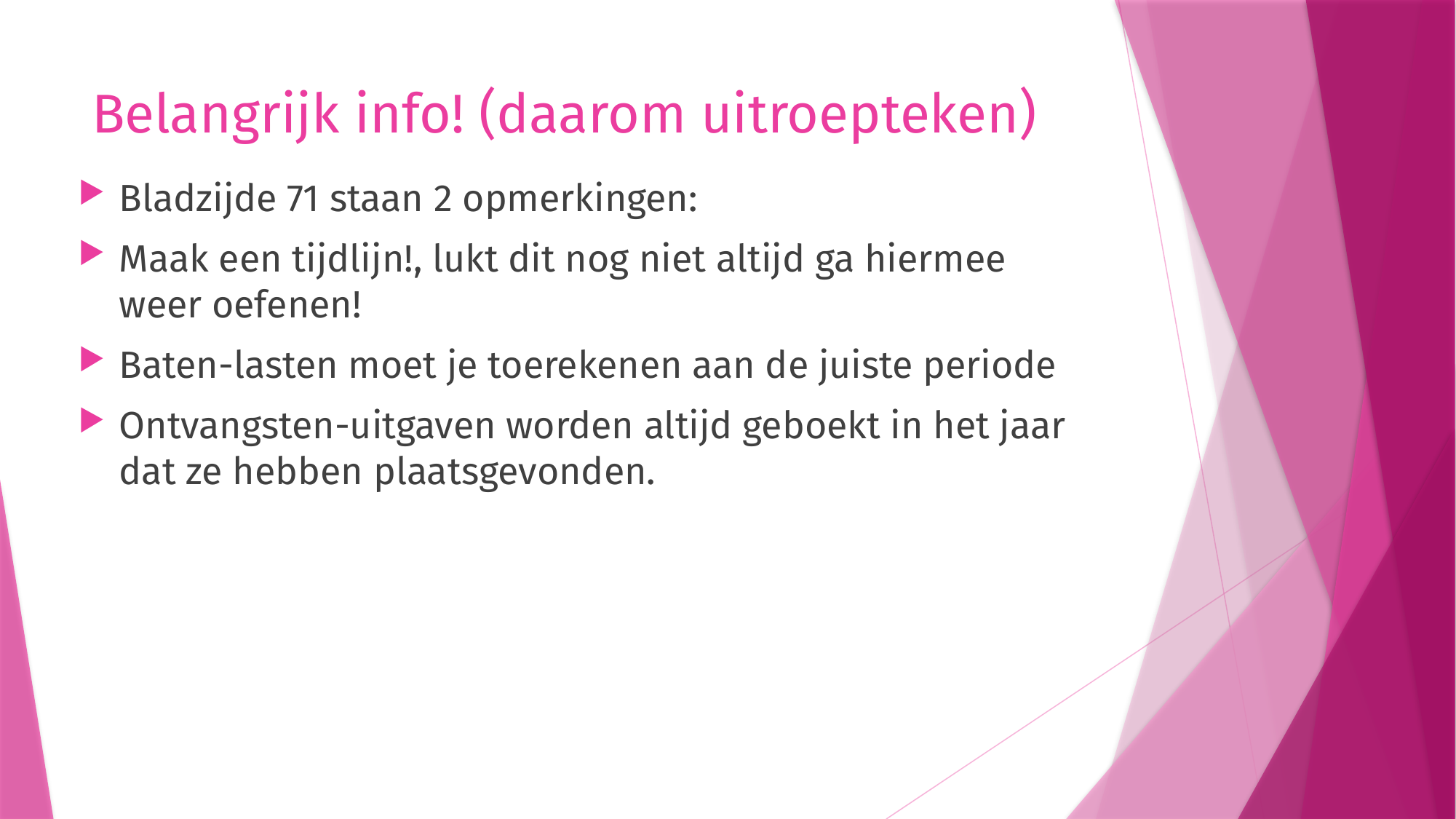

# Belangrijk info! (daarom uitroepteken)
Bladzijde 71 staan 2 opmerkingen:
Maak een tijdlijn!, lukt dit nog niet altijd ga hiermee weer oefenen!
Baten-lasten moet je toerekenen aan de juiste periode
Ontvangsten-uitgaven worden altijd geboekt in het jaar dat ze hebben plaatsgevonden.